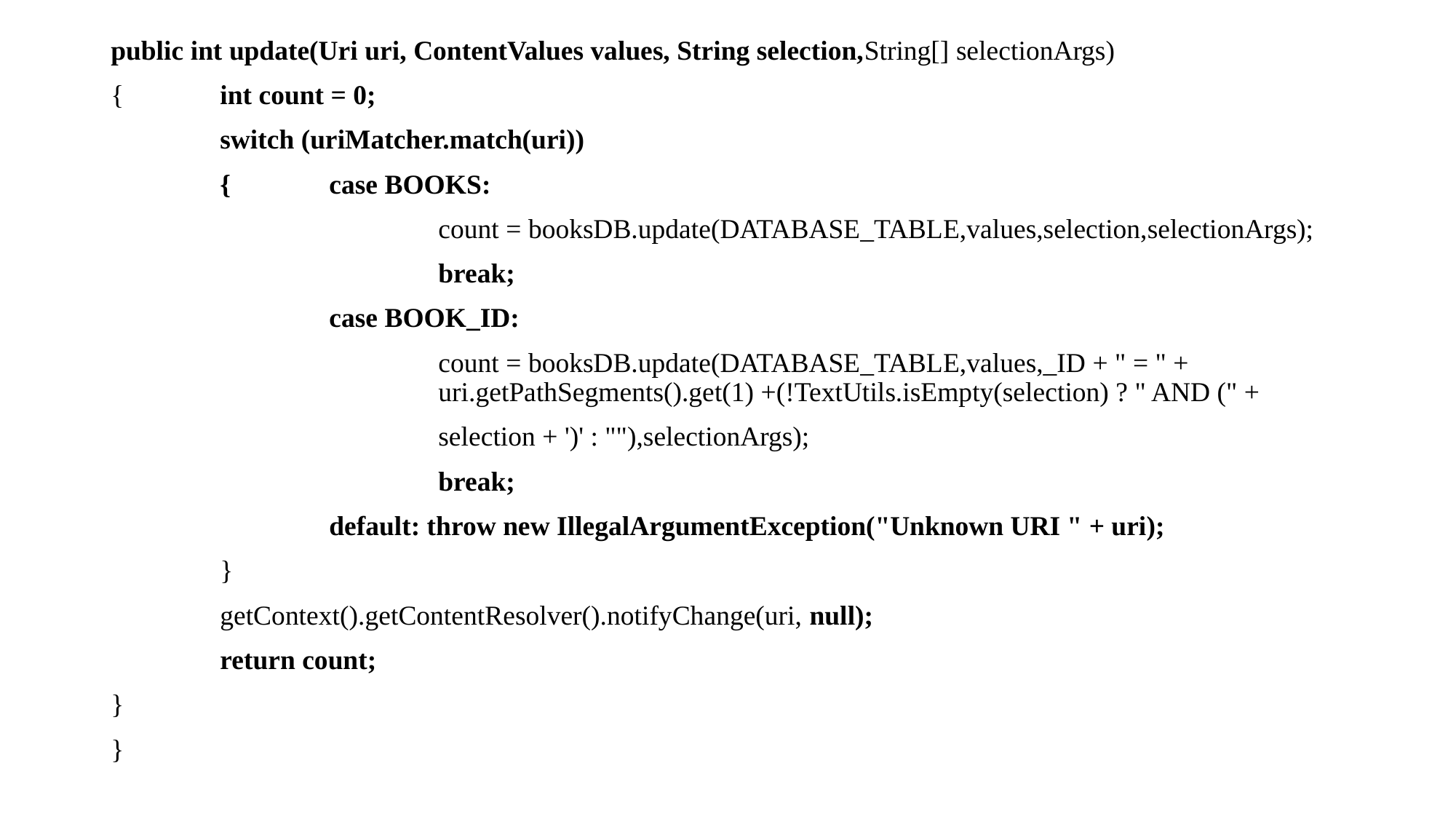

public int update(Uri uri, ContentValues values, String selection,String[] selectionArgs)
{	int count = 0;
	switch (uriMatcher.match(uri))
	{	case BOOKS:
			count = booksDB.update(DATABASE_TABLE,values,selection,selectionArgs);
			break;
		case BOOK_ID:
			count = booksDB.update(DATABASE_TABLE,values,_ID + " = " + 					uri.getPathSegments().get(1) +(!TextUtils.isEmpty(selection) ? " AND (" +
			selection + ')' : ""),selectionArgs);
			break;
		default: throw new IllegalArgumentException("Unknown URI " + uri);
	}
	getContext().getContentResolver().notifyChange(uri, null);
	return count;
}
}